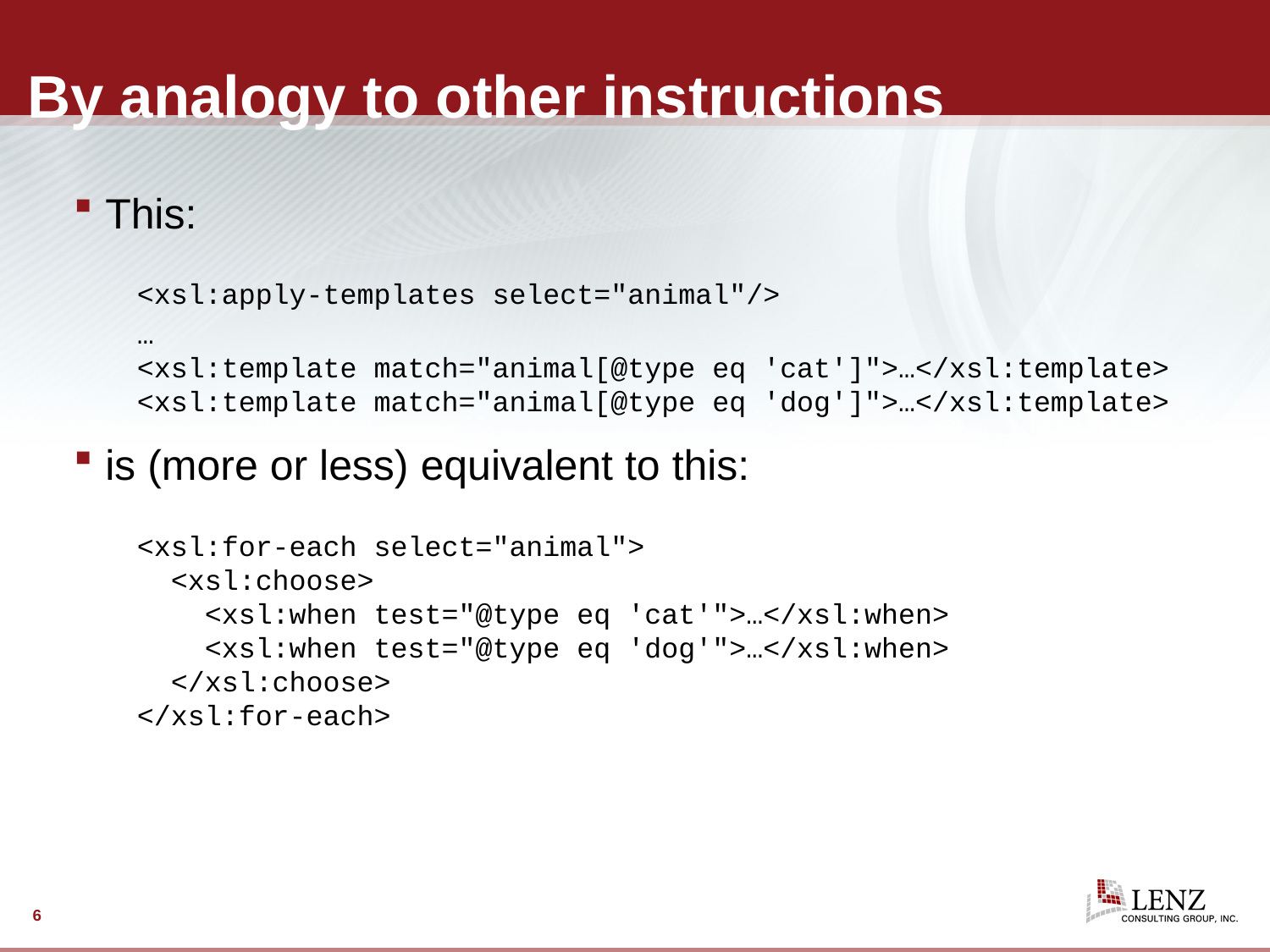

# By analogy to other instructions
This:
<xsl:apply-templates select="animal"/>
…
<xsl:template match="animal[@type eq 'cat']">…</xsl:template>
<xsl:template match="animal[@type eq 'dog']">…</xsl:template>
is (more or less) equivalent to this:
<xsl:for-each select="animal">
  <xsl:choose>
    <xsl:when test="@type eq 'cat'">…</xsl:when>
    <xsl:when test="@type eq 'dog'">…</xsl:when>
  </xsl:choose>
</xsl:for-each>

6